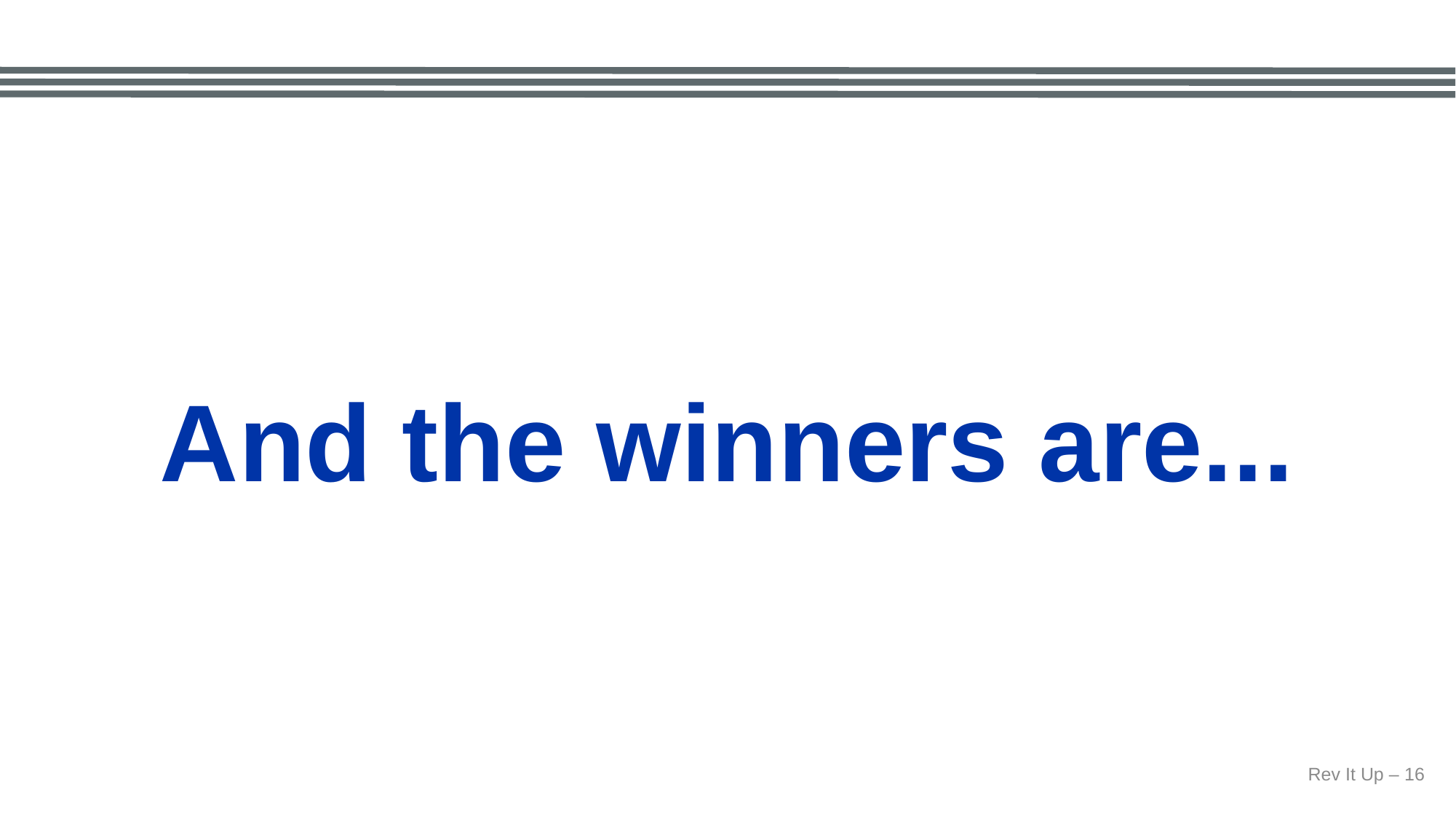

# And the winners are...
Rev It Up – 16